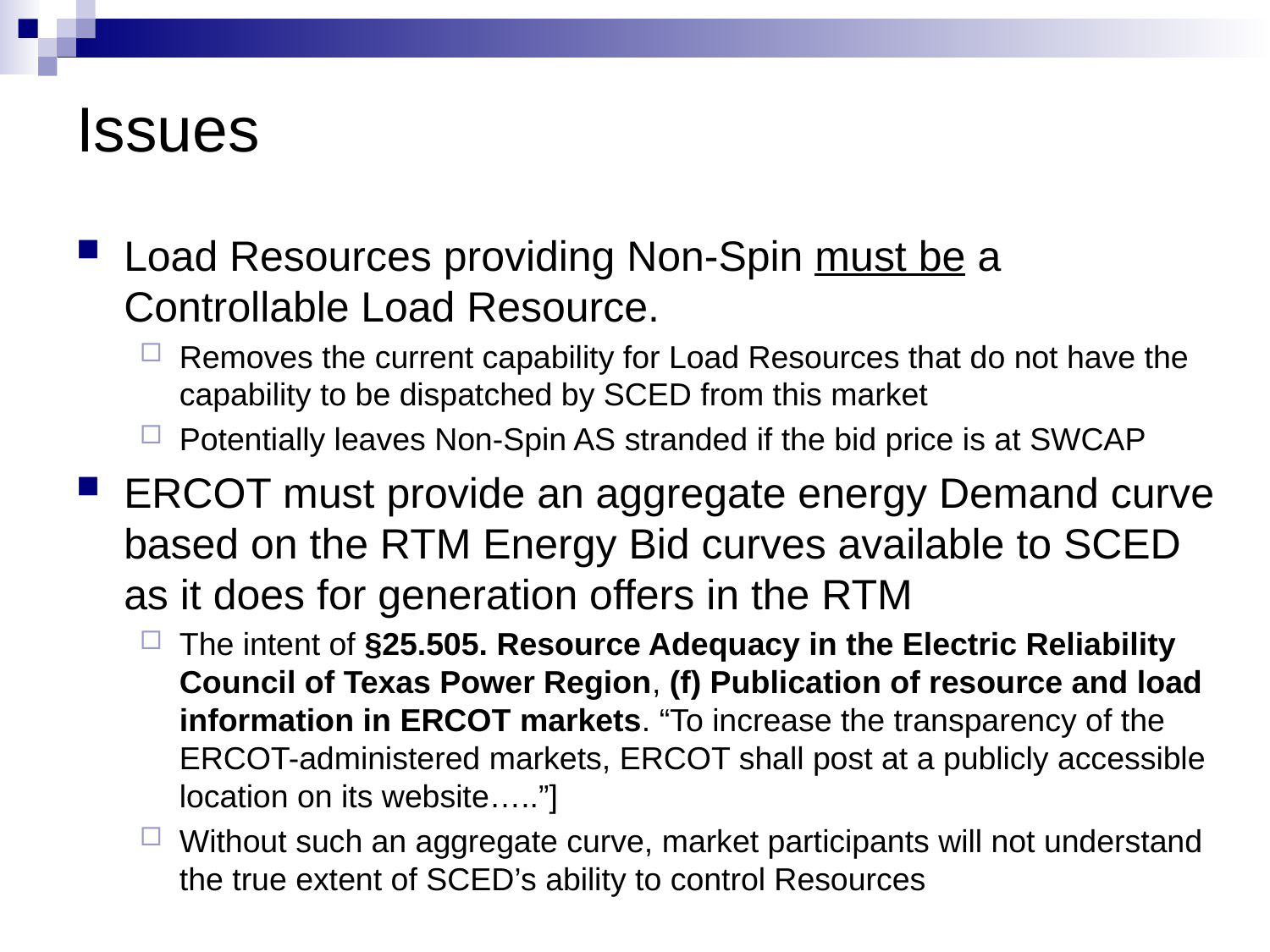

# Issues
Load Resources providing Non-Spin must be a Controllable Load Resource.
Removes the current capability for Load Resources that do not have the capability to be dispatched by SCED from this market
Potentially leaves Non-Spin AS stranded if the bid price is at SWCAP
ERCOT must provide an aggregate energy Demand curve based on the RTM Energy Bid curves available to SCED as it does for generation offers in the RTM
The intent of §25.505. Resource Adequacy in the Electric Reliability Council of Texas Power Region, (f) Publication of resource and load information in ERCOT markets. “To increase the transparency of the ERCOT-administered markets, ERCOT shall post at a publicly accessible location on its website…..”]
Without such an aggregate curve, market participants will not understand the true extent of SCED’s ability to control Resources